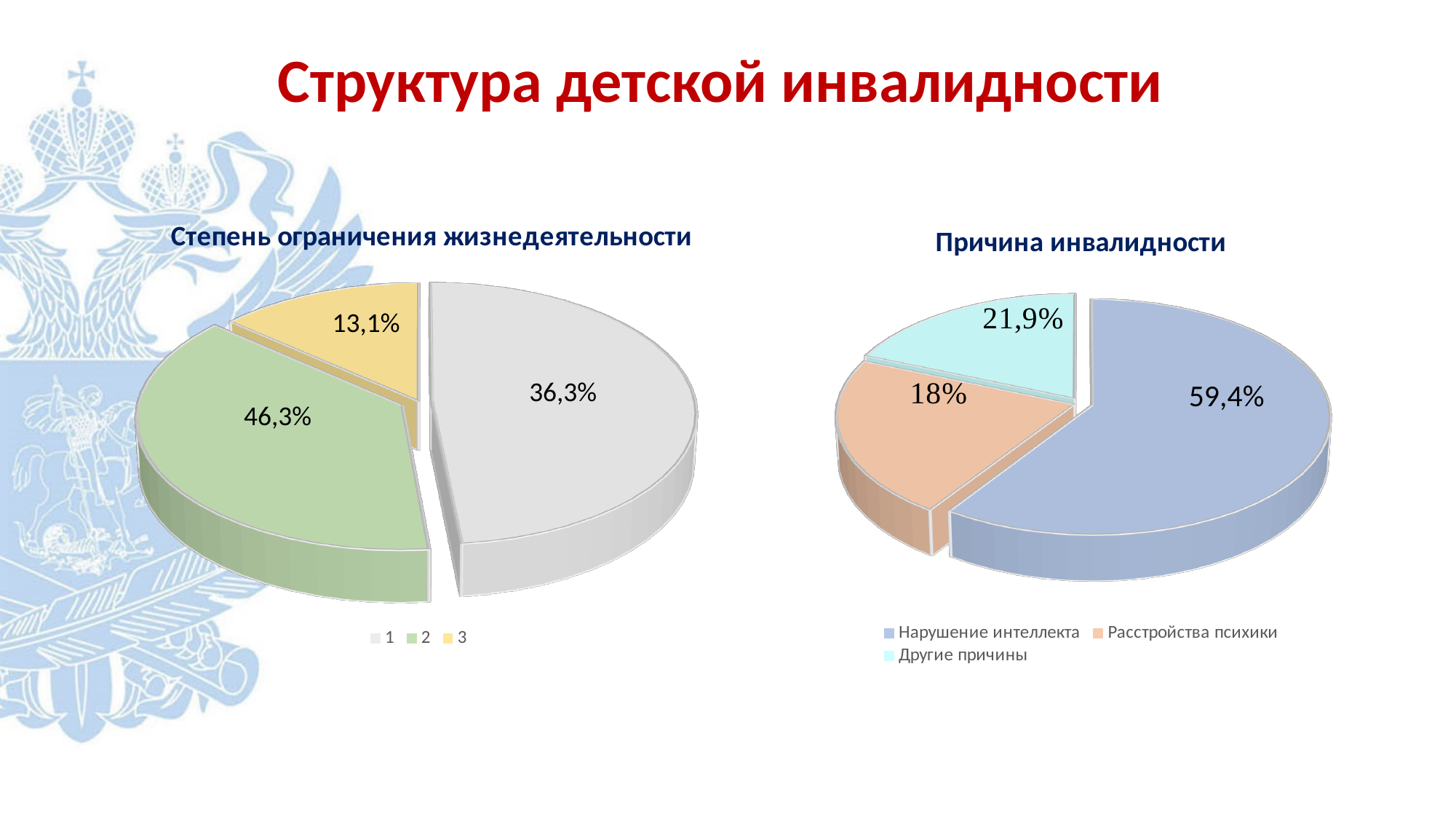

# Структура детской инвалидности

[unsupported chart]

[unsupported chart]

13,1%
36,3%
59,4%
46,3%